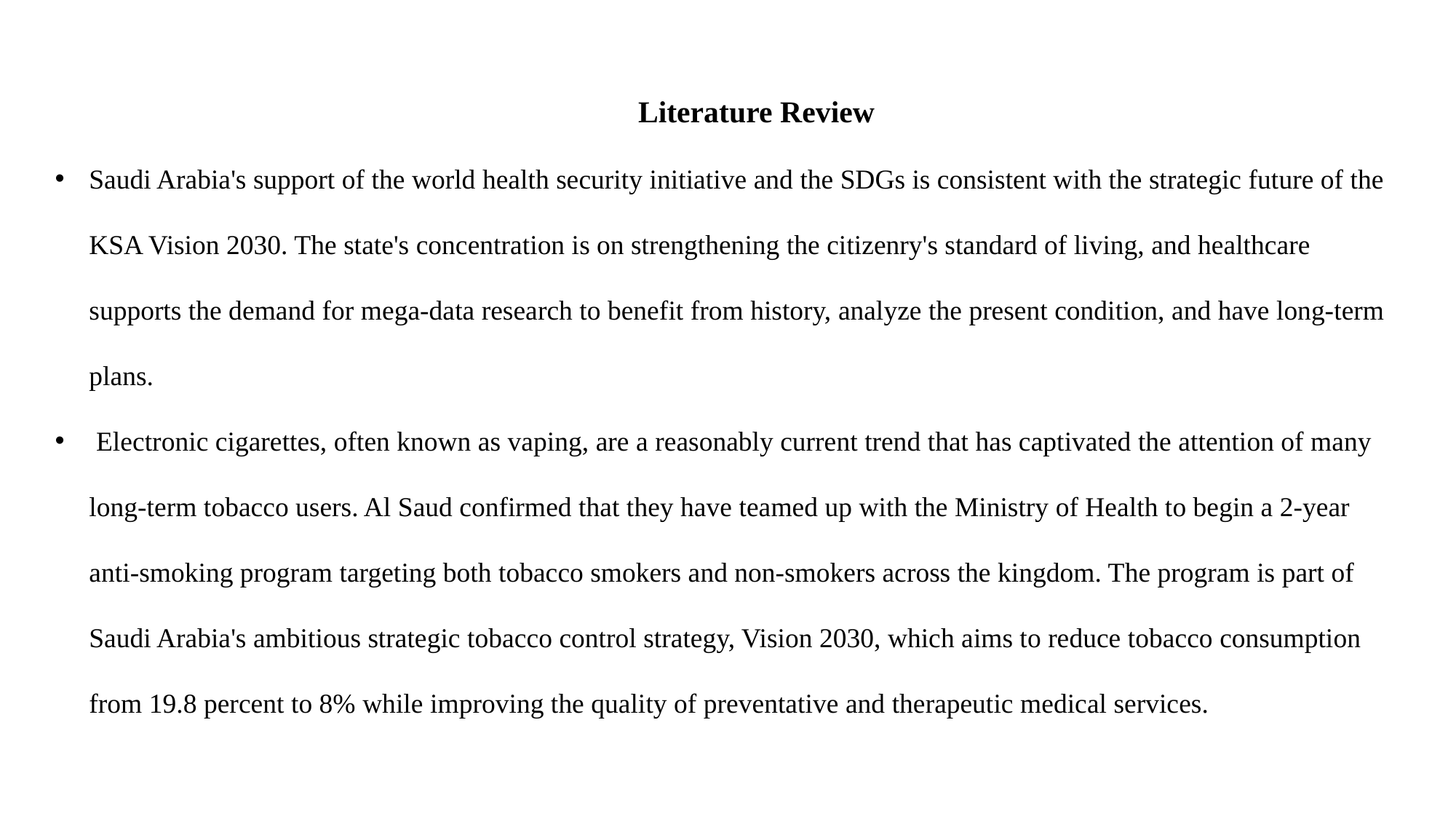

Literature Review
Saudi Arabia's support of the world health security initiative and the SDGs is consistent with the strategic future of the KSA Vision 2030. The state's concentration is on strengthening the citizenry's standard of living, and healthcare supports the demand for mega-data research to benefit from history, analyze the present condition, and have long-term plans.
 Electronic cigarettes, often known as vaping, are a reasonably current trend that has captivated the attention of many long-term tobacco users. Al Saud confirmed that they have teamed up with the Ministry of Health to begin a 2-year anti-smoking program targeting both tobacco smokers and non-smokers across the kingdom. The program is part of Saudi Arabia's ambitious strategic tobacco control strategy, Vision 2030, which aims to reduce tobacco consumption from 19.8 percent to 8% while improving the quality of preventative and therapeutic medical services.